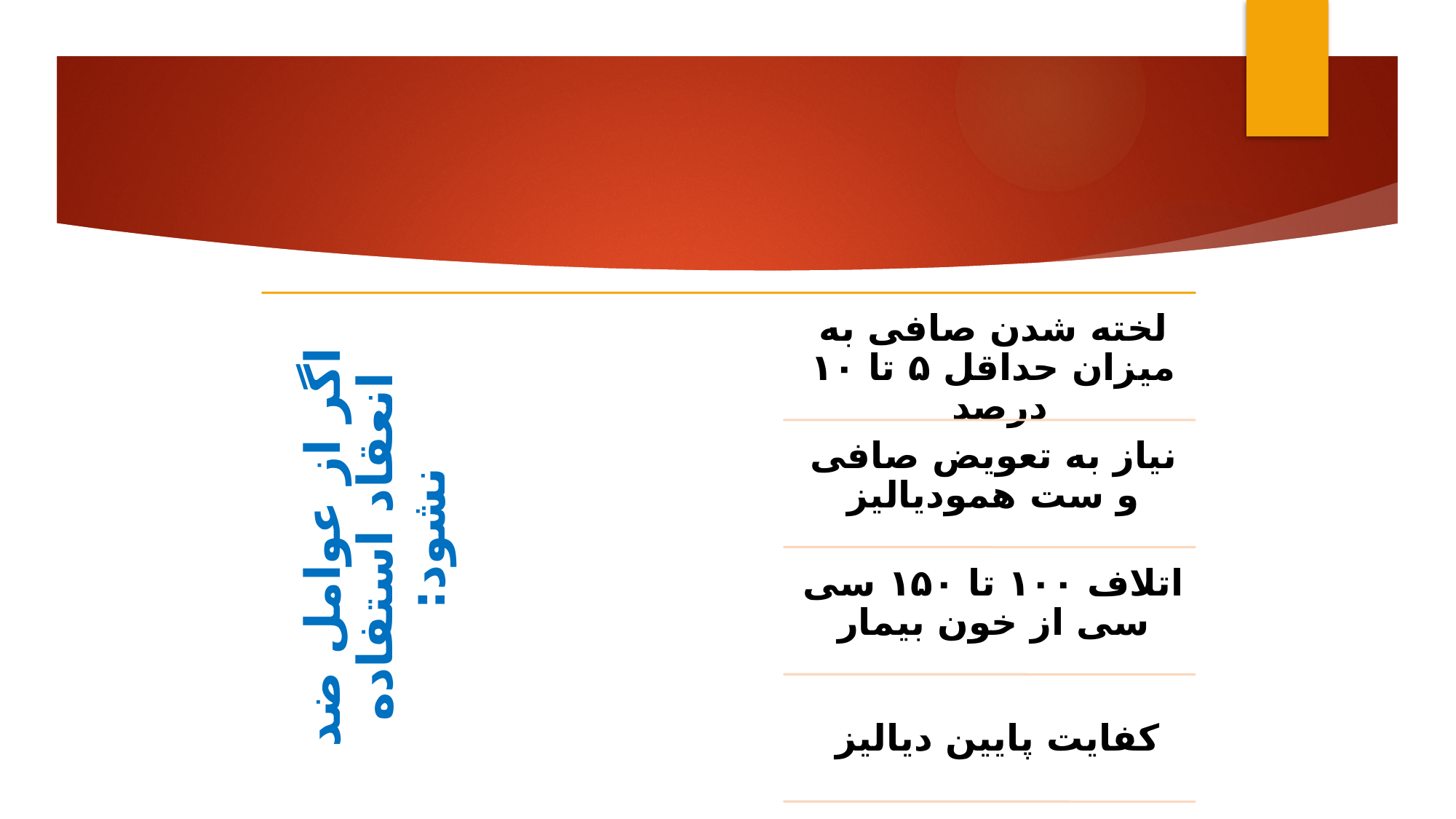

اگر از عوامل ضد انعقاد استفاده نشود:
لخته شدن صافی به میزان حداقل ۵ تا ۱۰ درصد
نیاز به تعویض صافی و ست همودیالیز
اتلاف ۱۰۰ تا ۱۵۰ سی سی از خون بیمار

کفایت پایین دیالیز